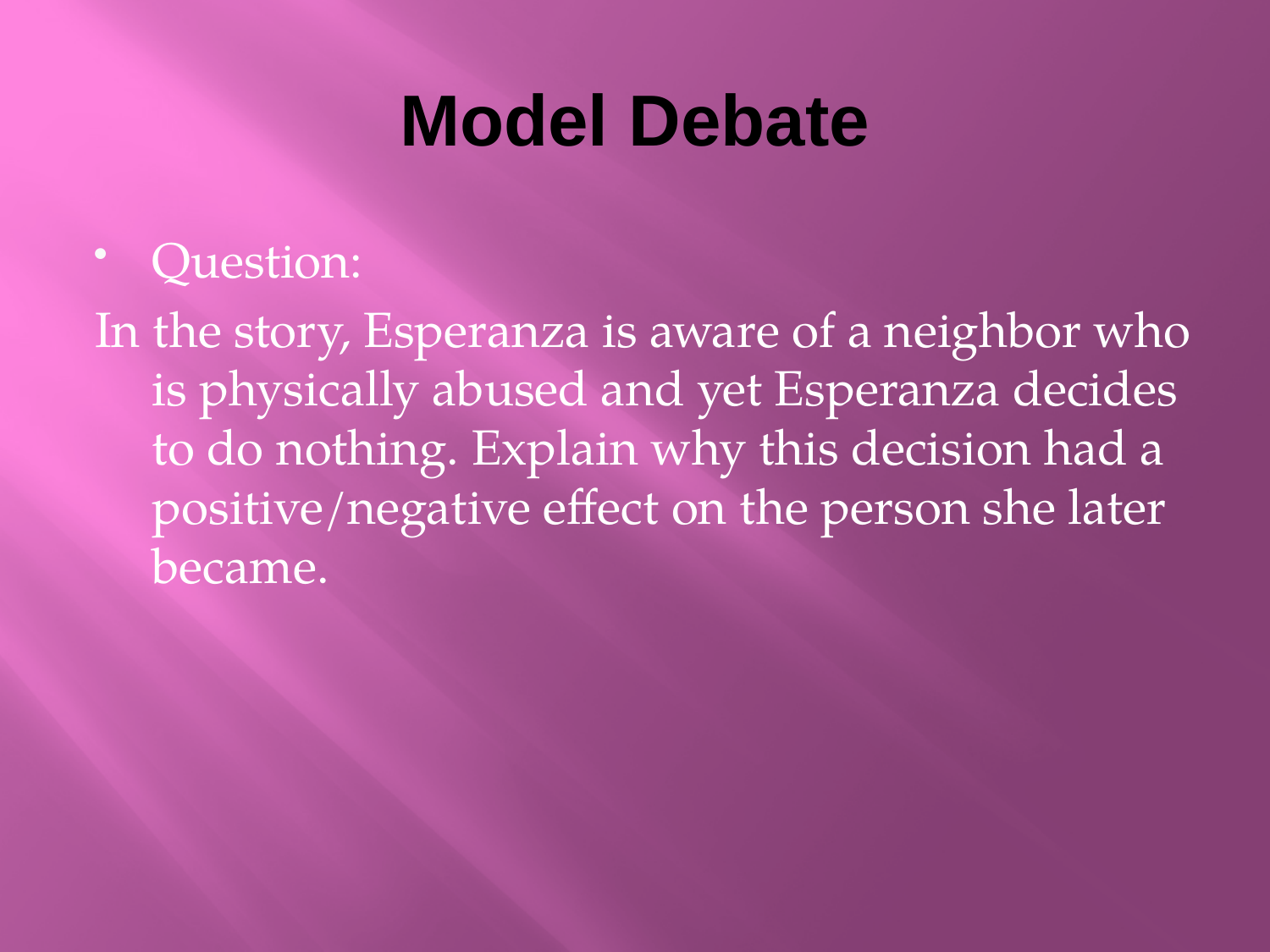

# Model Debate
Question:
In the story, Esperanza is aware of a neighbor who is physically abused and yet Esperanza decides to do nothing. Explain why this decision had a positive/negative effect on the person she later became.